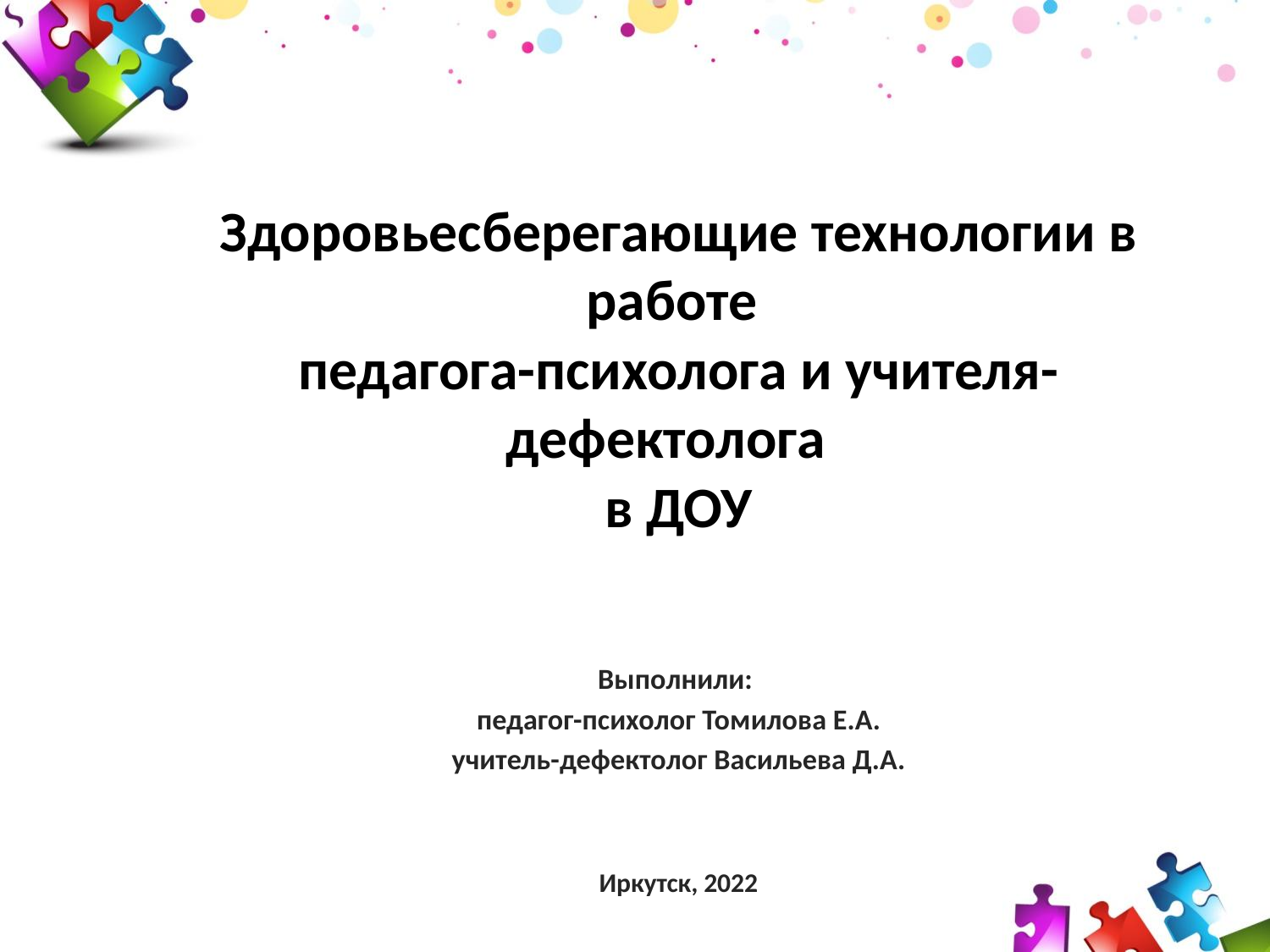

# Здоровьесберегающие технологии в работе педагога-психолога и учителя-дефектолога в ДОУ

Выполнили:
педагог-психолог Томилова Е.А.
учитель-дефектолог Васильева Д.А.

Иркутск, 2022